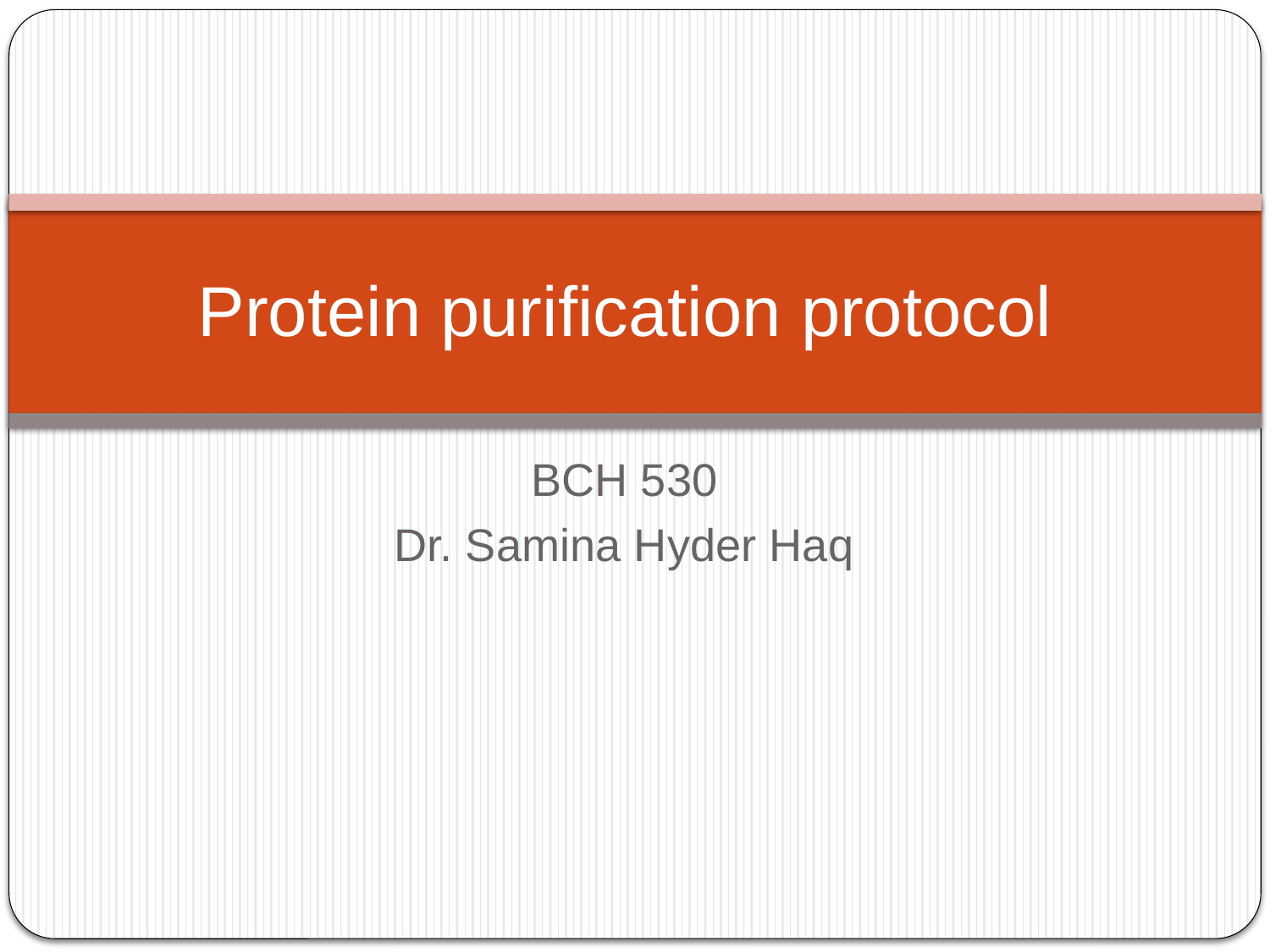

# Protein purification protocol
BCH 530
Dr. Samina Hyder Haq